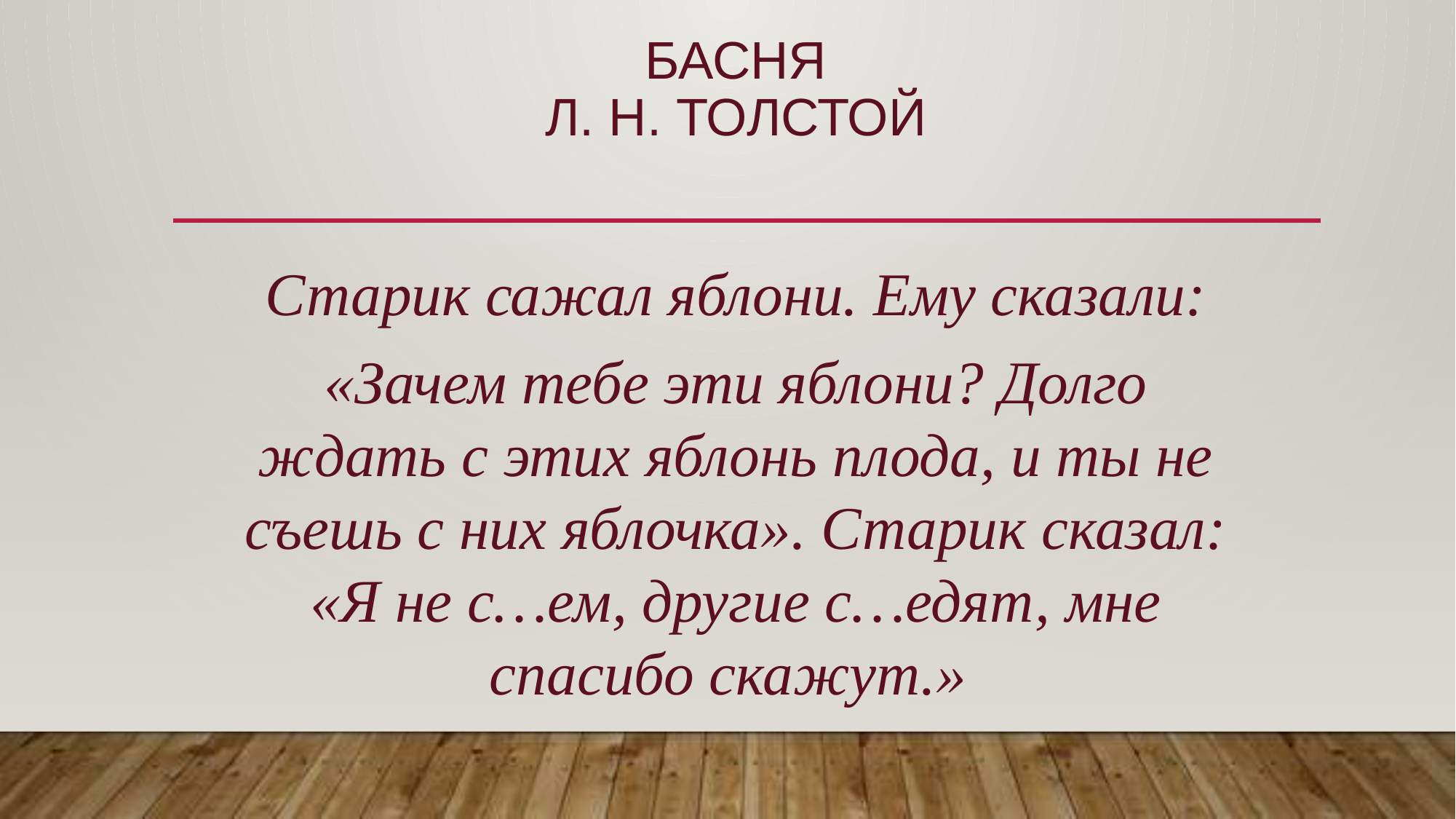

# Басня Л. Н. Толстой
Старик сажал яблони. Ему сказали:
«Зачем тебе эти яблони? Долго ждать с этих яблонь плода, и ты не съешь с них яблочка». Старик сказал: «Я не с…ем, другие с…едят, мне спасибо скажут.»